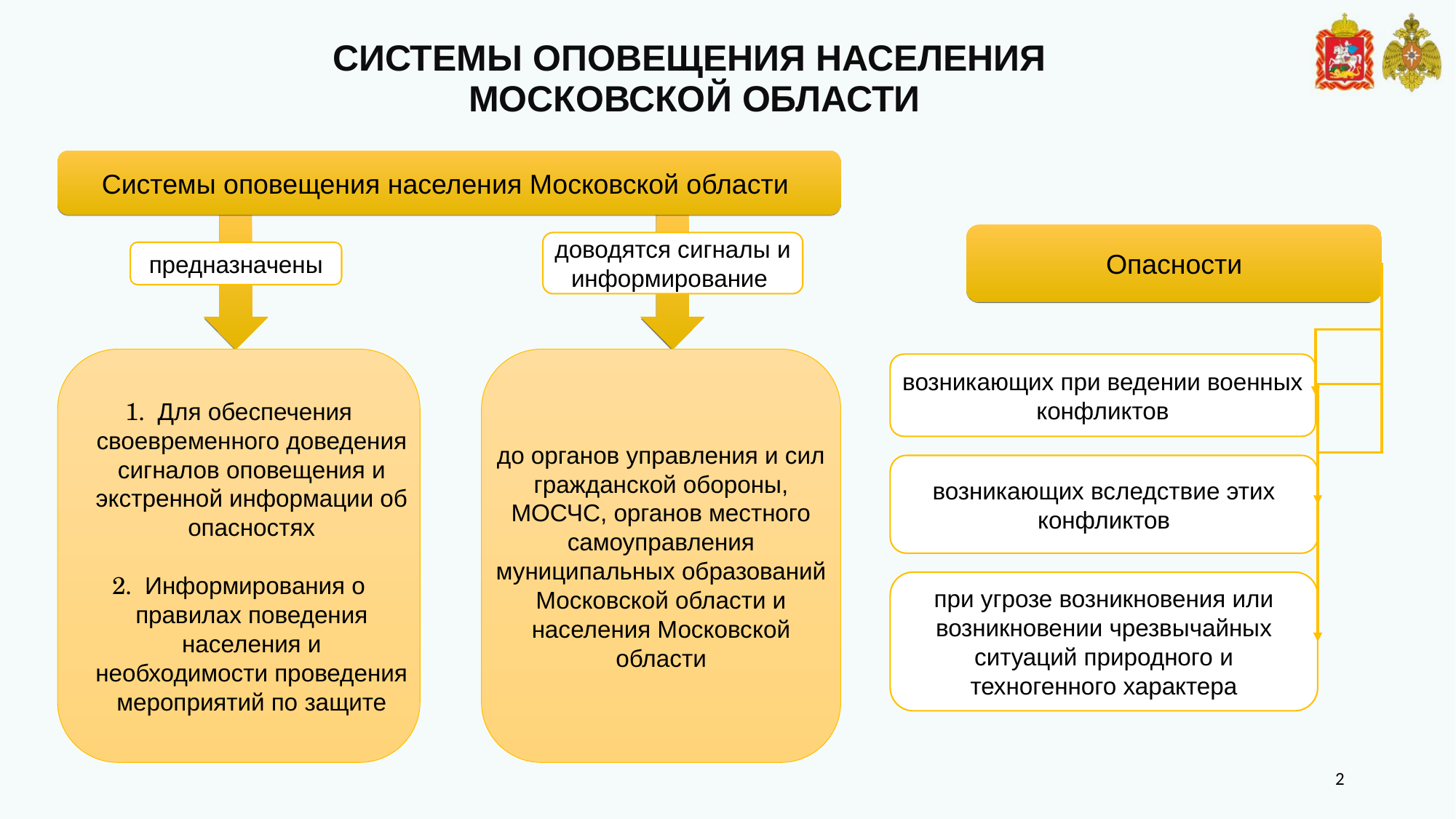

СИСТЕМЫ ОПОВЕЩЕНИЯ НАСЕЛЕНИЯ
МОСКОВСКОЙ ОБЛАСТИ
Системы оповещения населения Московской области

доводятся сигналы и информирование
предназначены
 Для обеспечения своевременного доведения сигналов оповещения и экстренной информации об опасностях

 Информирования о правилах поведения населения и необходимости проведения мероприятий по защите
до органов управления и сил гражданской обороны, МОСЧС, органов местного самоуправления муниципальных образований Московской области и населения Московской области
Опасности
возникающих при ведении военных конфликтов
возникающих вследствие этих конфликтов
при угрозе возникновения или возникновении чрезвычайных ситуаций природного и техногенного характера
2